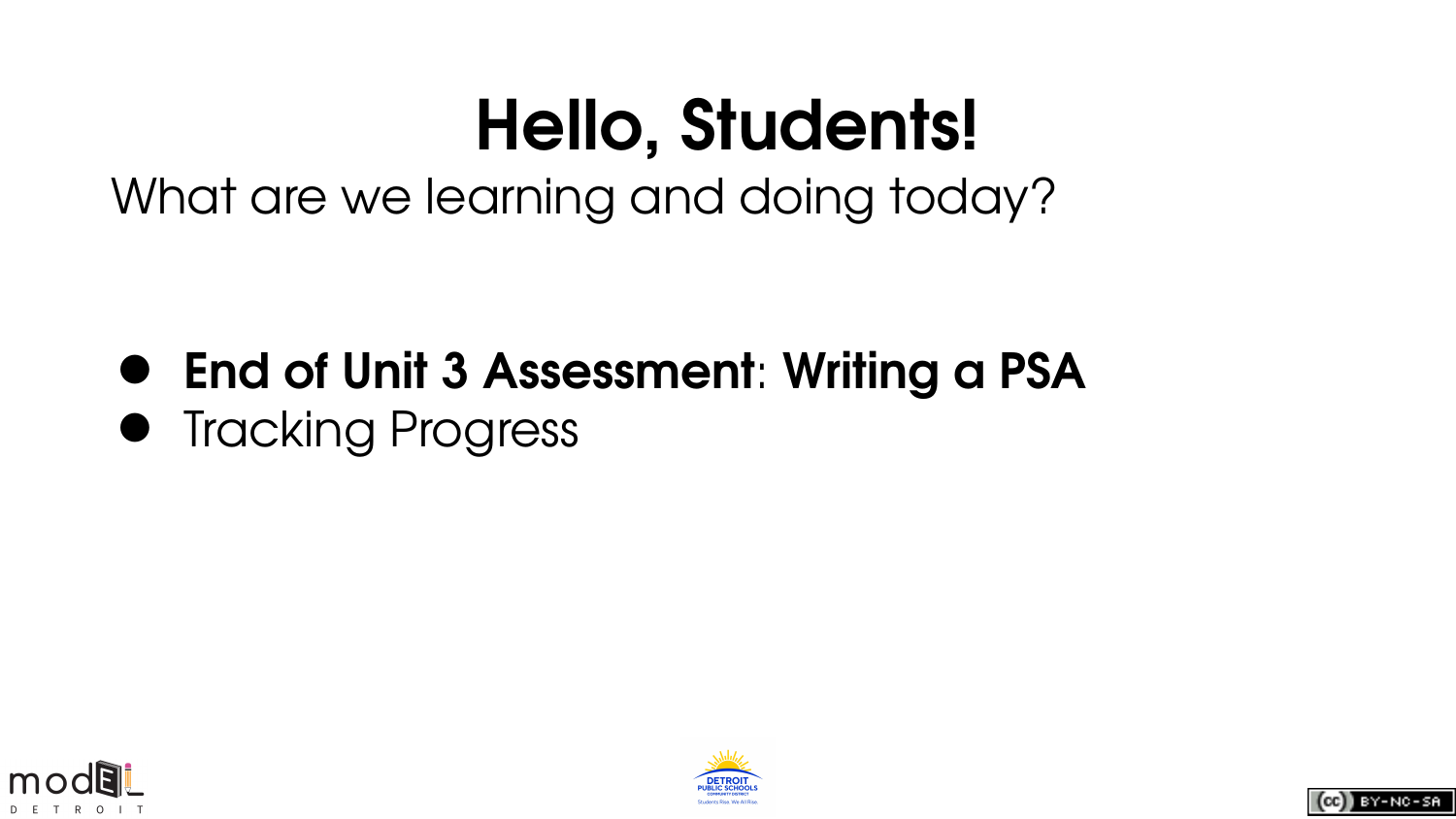

# Hello, Students!
What are we learning and doing today?

End of Unit 3 Assessment: Writing a PSA
Tracking Progress